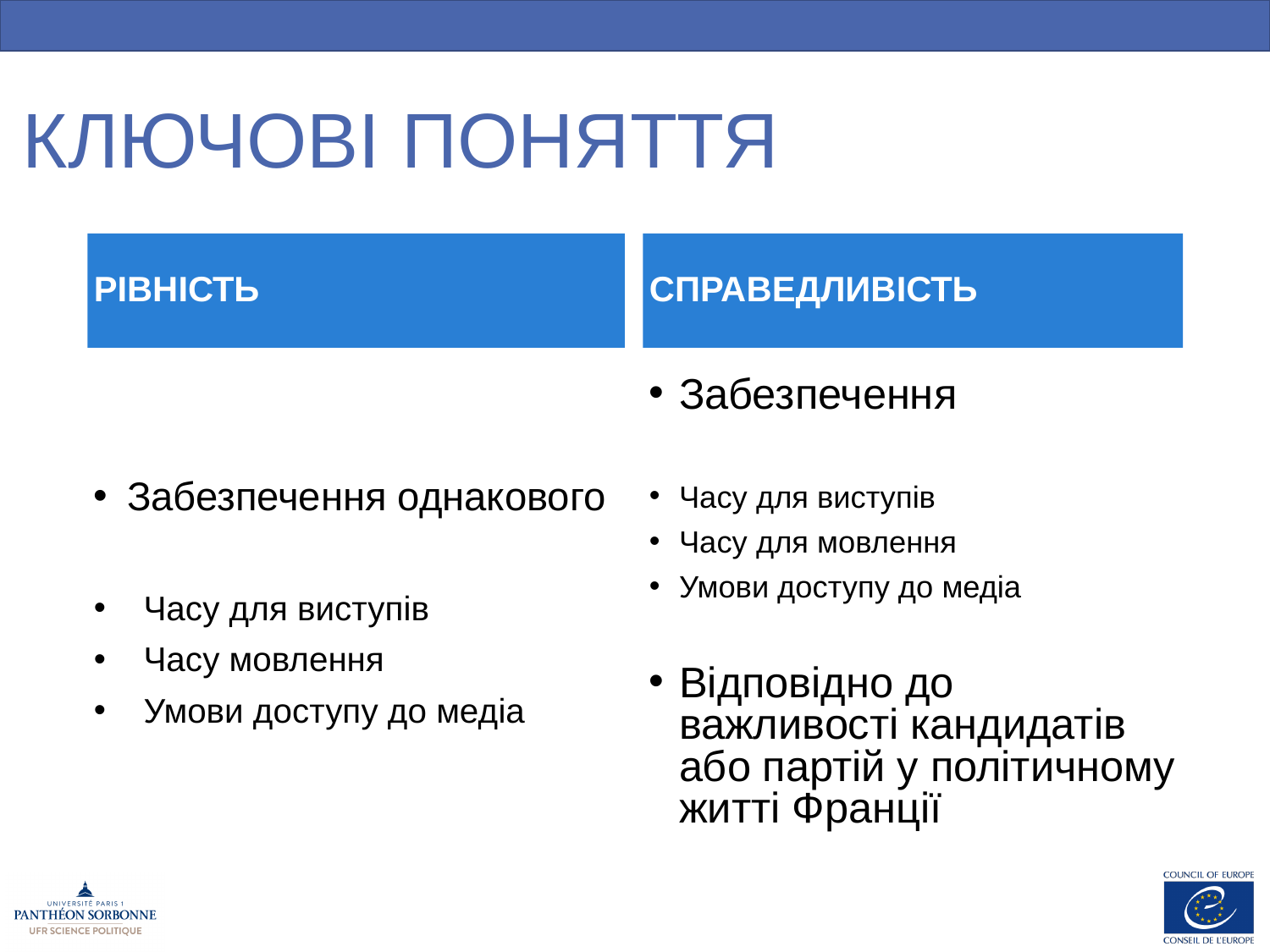

# КЛЮЧОВІ ПОНЯТТЯ
РІВНІСТЬ
СПРАВЕДЛИВІСТЬ
Забезпечення

Часу для виступів
Часу для мовлення
Умови доступу до медіа

Відповідно до важливості кандидатів або партій у політичному житті Франції
Забезпечення однакового

Часу для виступів
Часу мовлення
Умови доступу до медіа